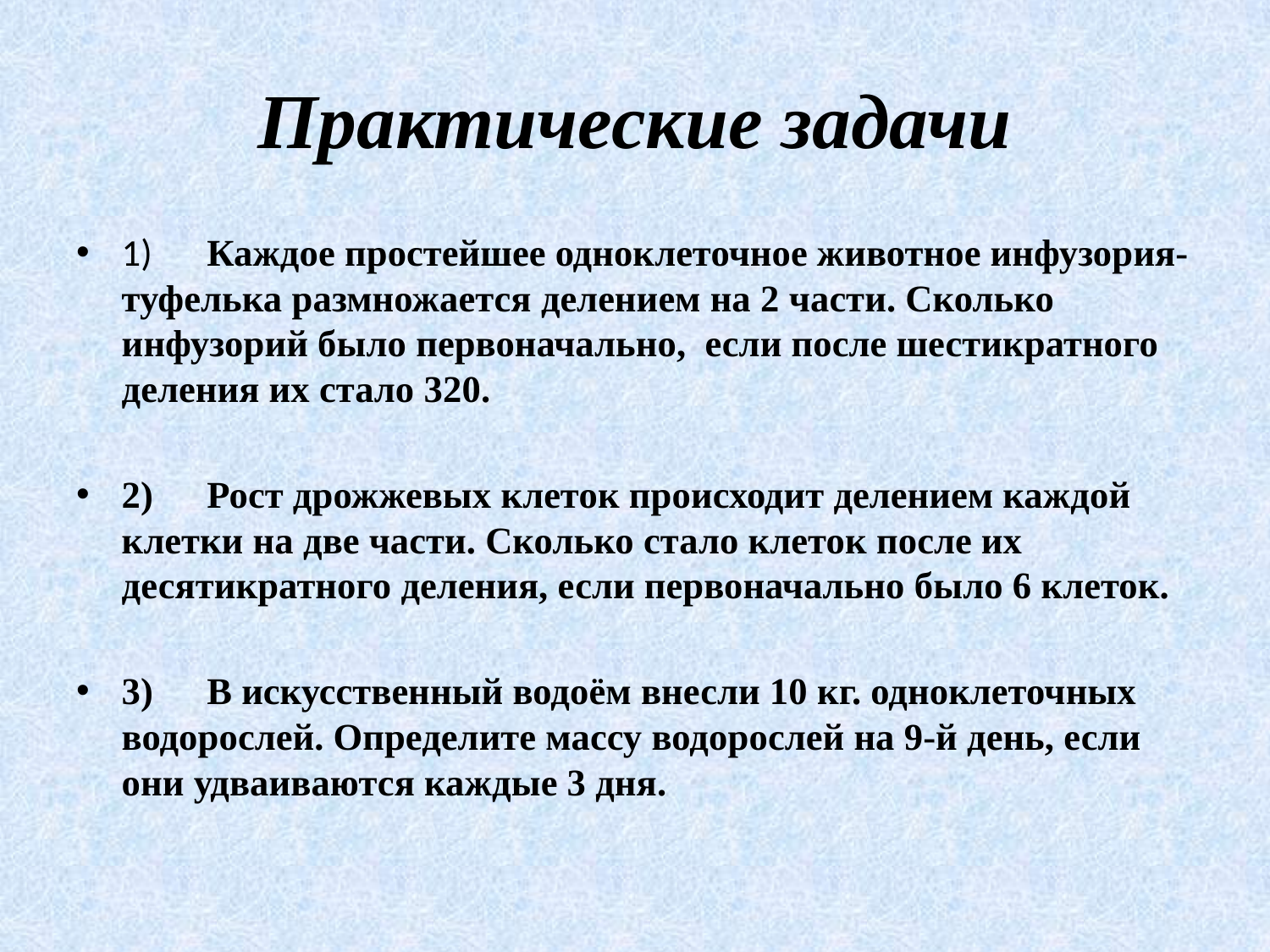

# Практические задачи
1)	Каждое простейшее одноклеточное животное инфузория- туфелька размножается делением на 2 части. Сколько инфузорий было первоначально,  если после шестикратного деления их стало 320.

2)	Рост дрожжевых клеток происходит делением каждой клетки на две части. Сколько стало клеток после их десятикратного деления, если первоначально было 6 клеток.

3)	В искусственный водоём внесли 10 кг. одноклеточных водорослей. Определите массу водорослей на 9-й день, если они удваиваются каждые 3 дня.